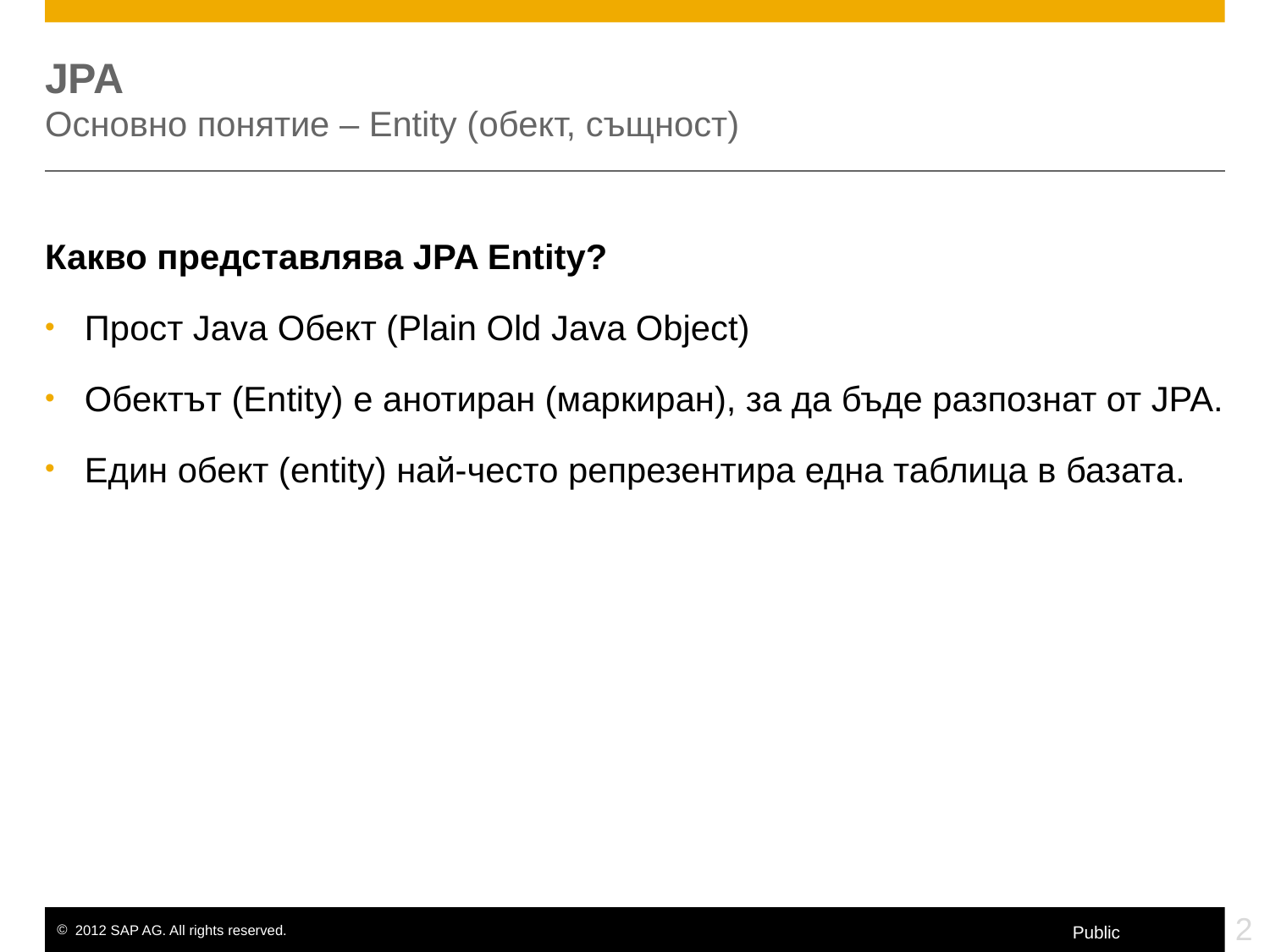

# JPA Основно понятие – Entity (обект, същност)
Какво представлява JPA Entity?
Прост Java Обект (Plain Old Java Object)
Обектът (Entity) е анотиран (маркиран), за да бъде разпознат от JPA.
Един обект (entity) най-често репрезентира една таблица в базата.

2